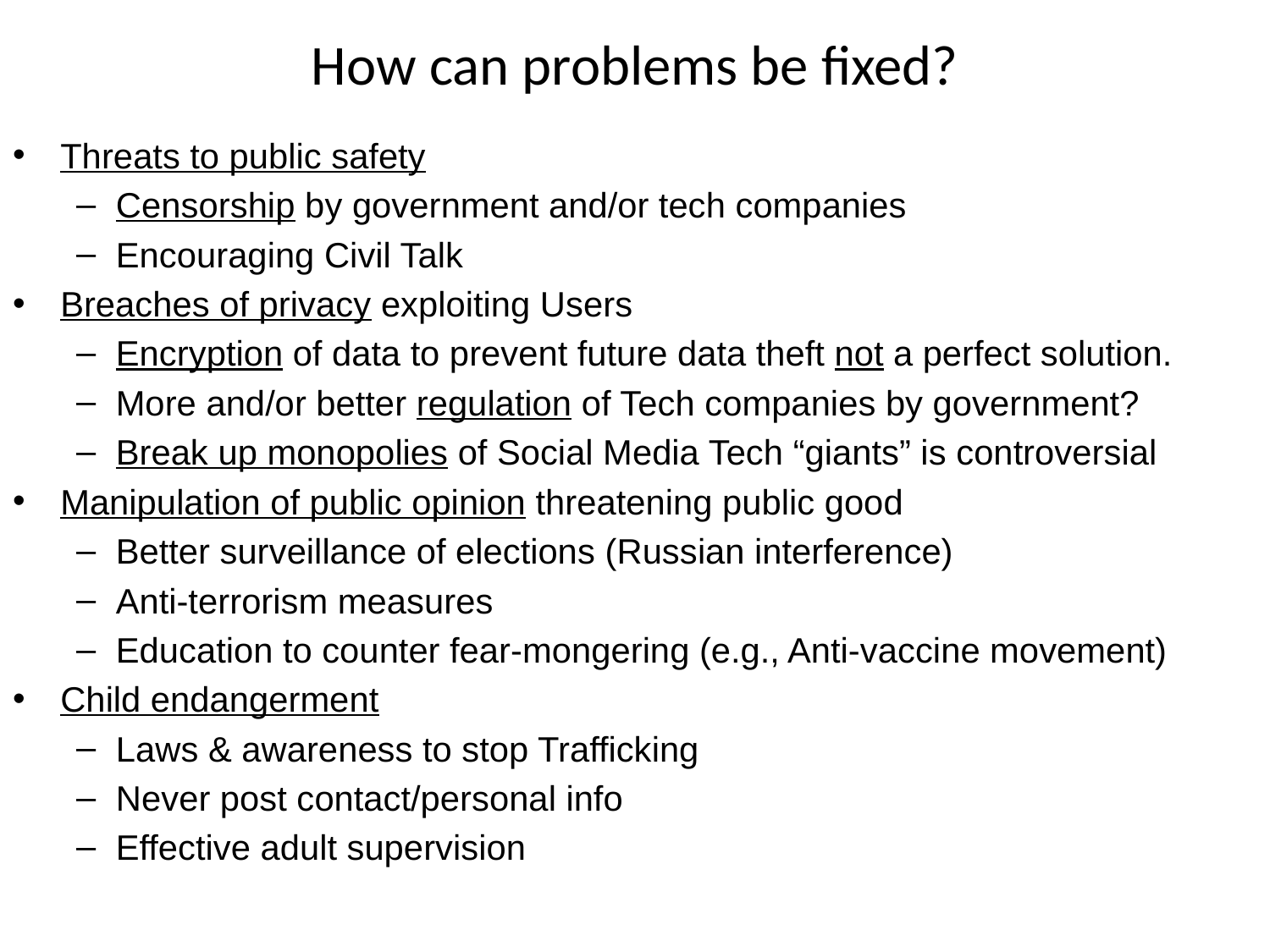

# How can problems be fixed?
Threats to public safety
Censorship by government and/or tech companies
Encouraging Civil Talk
Breaches of privacy exploiting Users
Encryption of data to prevent future data theft not a perfect solution.
More and/or better regulation of Tech companies by government?
Break up monopolies of Social Media Tech “giants” is controversial
Manipulation of public opinion threatening public good
Better surveillance of elections (Russian interference)
Anti-terrorism measures
Education to counter fear-mongering (e.g., Anti-vaccine movement)
Child endangerment
Laws & awareness to stop Trafficking
Never post contact/personal info
Effective adult supervision